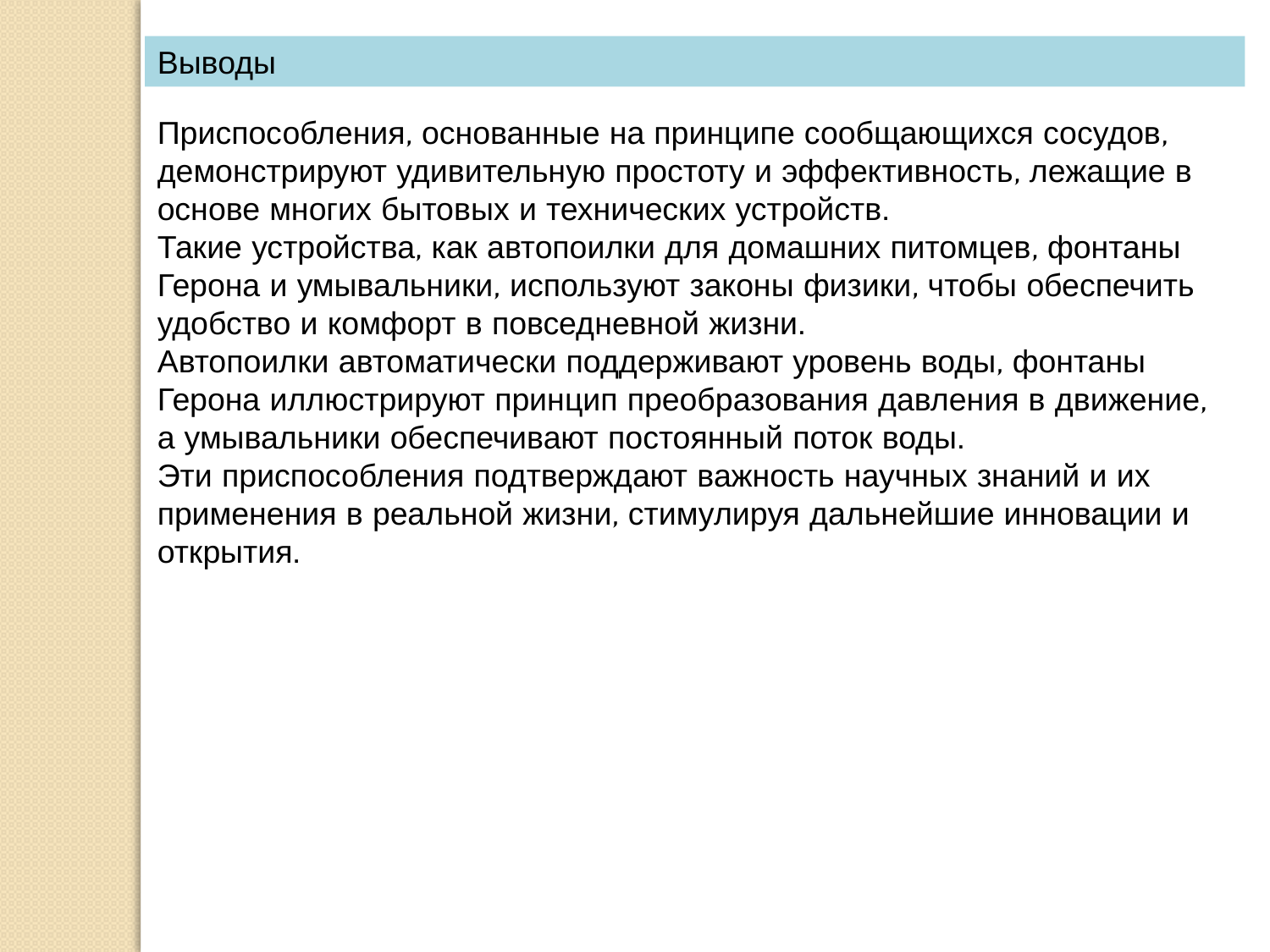

Выводы
Приспособления, основанные на принципе сообщающихся сосудов, демонстрируют удивительную простоту и эффективность, лежащие в основе многих бытовых и технических устройств.
Такие устройства, как автопоилки для домашних питомцев, фонтаны Герона и умывальники, используют законы физики, чтобы обеспечить удобство и комфорт в повседневной жизни.
Автопоилки автоматически поддерживают уровень воды, фонтаны Герона иллюстрируют принцип преобразования давления в движение, а умывальники обеспечивают постоянный поток воды.
Эти приспособления подтверждают важность научных знаний и их применения в реальной жизни, стимулируя дальнейшие инновации и открытия.